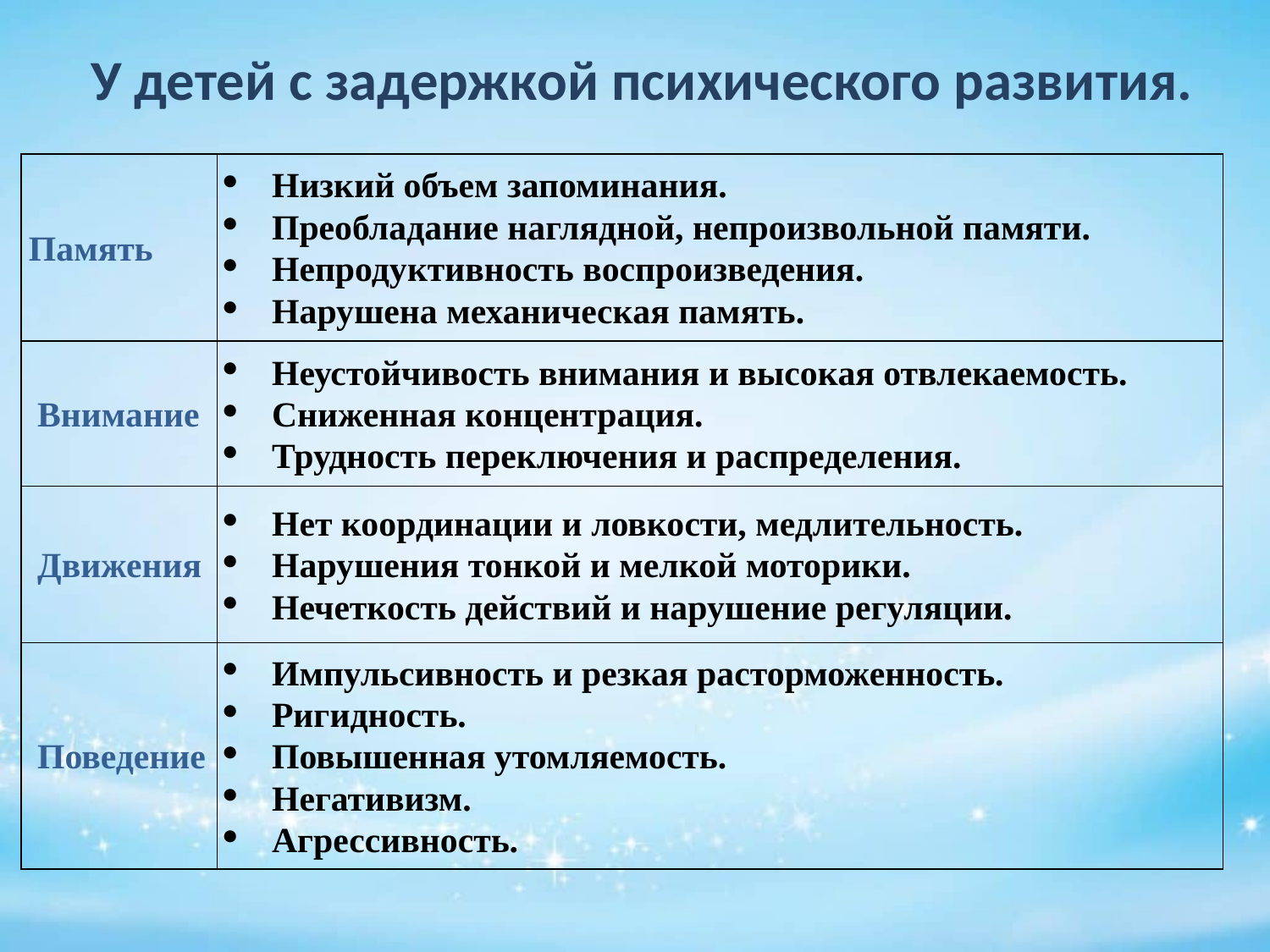

У детей с задержкой психического развития.
| Память | Низкий объем запоминания. Преобладание наглядной, непроизвольной памяти. Непродуктивность воспроизведения. Нарушена механическая память. |
| --- | --- |
| Внимание | Неустойчивость внимания и высокая отвлекаемость. Сниженная концентрация. Трудность переключения и распределения. |
| Движения | Нет координации и ловкости, медлительность. Нарушения тонкой и мелкой моторики. Нечеткость действий и нарушение регуляции. |
| Поведение | Импульсивность и резкая расторможенность. Ригидность. Повышенная утомляемость. Негативизм. Агрессивность. |